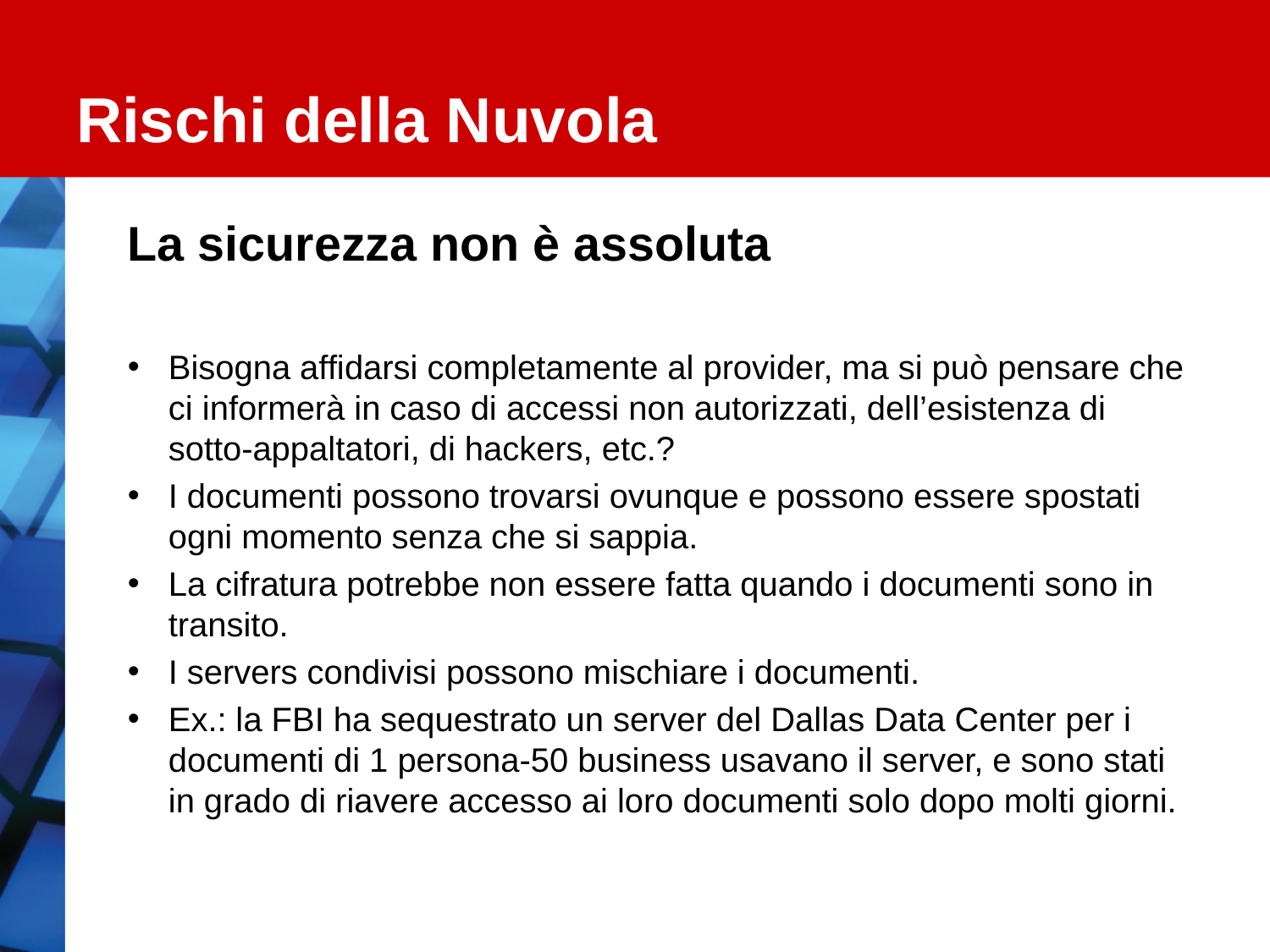

# Rischi della Nuvola
La sicurezza non è assoluta

Bisogna affidarsi completamente al provider, ma si può pensare che ci informerà in caso di accessi non autorizzati, dell’esistenza di sotto-appaltatori, di hackers, etc.?
I documenti possono trovarsi ovunque e possono essere spostati ogni momento senza che si sappia.
La cifratura potrebbe non essere fatta quando i documenti sono in transito.
I servers condivisi possono mischiare i documenti.
Ex.: la FBI ha sequestrato un server del Dallas Data Center per i documenti di 1 persona-50 business usavano il server, e sono stati in grado di riavere accesso ai loro documenti solo dopo molti giorni.